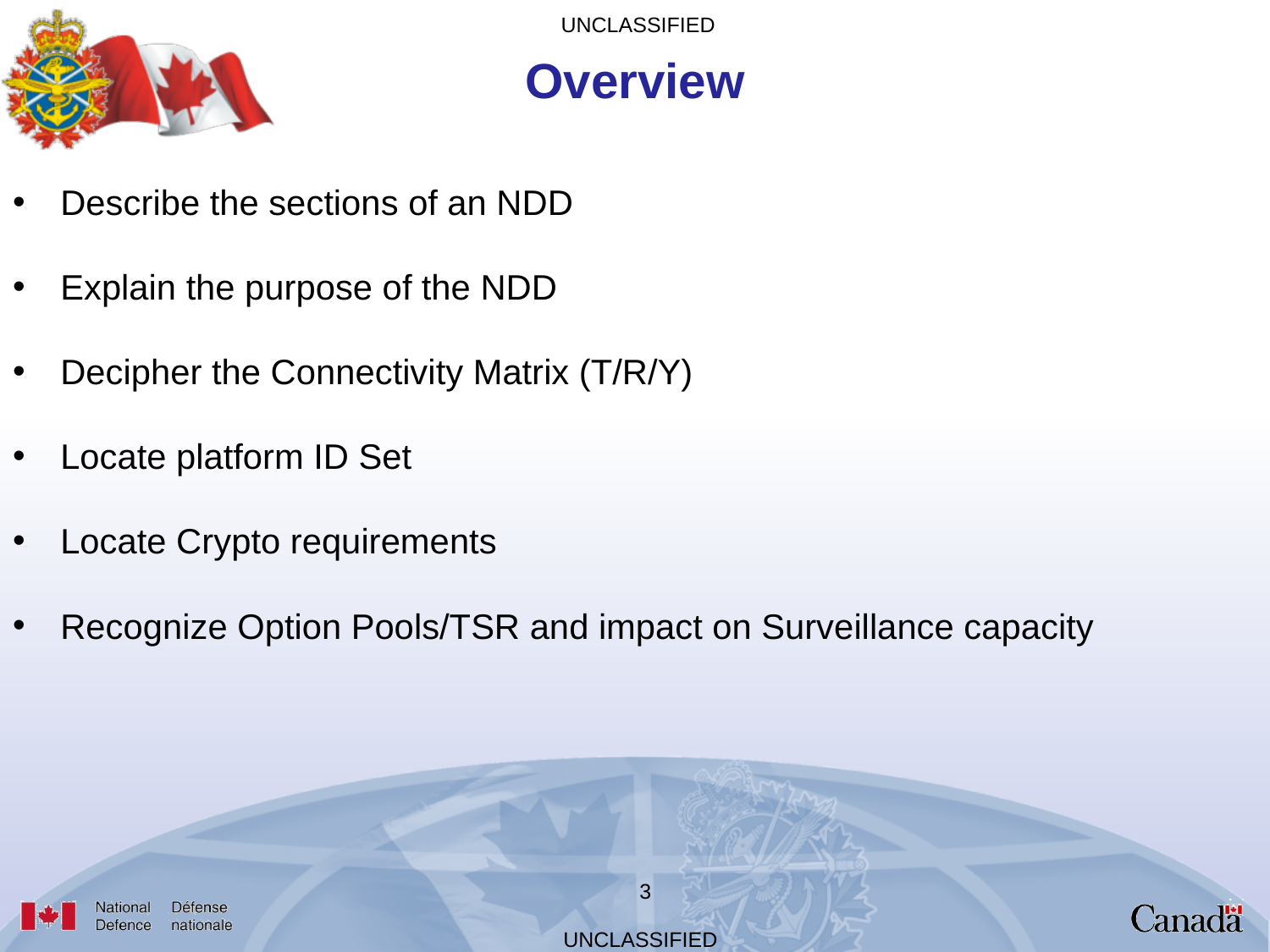

Overview
Describe the sections of an NDD

Explain the purpose of the NDD

Decipher the Connectivity Matrix (T/R/Y)

Locate platform ID Set

Locate Crypto requirements

Recognize Option Pools/TSR and impact on Surveillance capacity